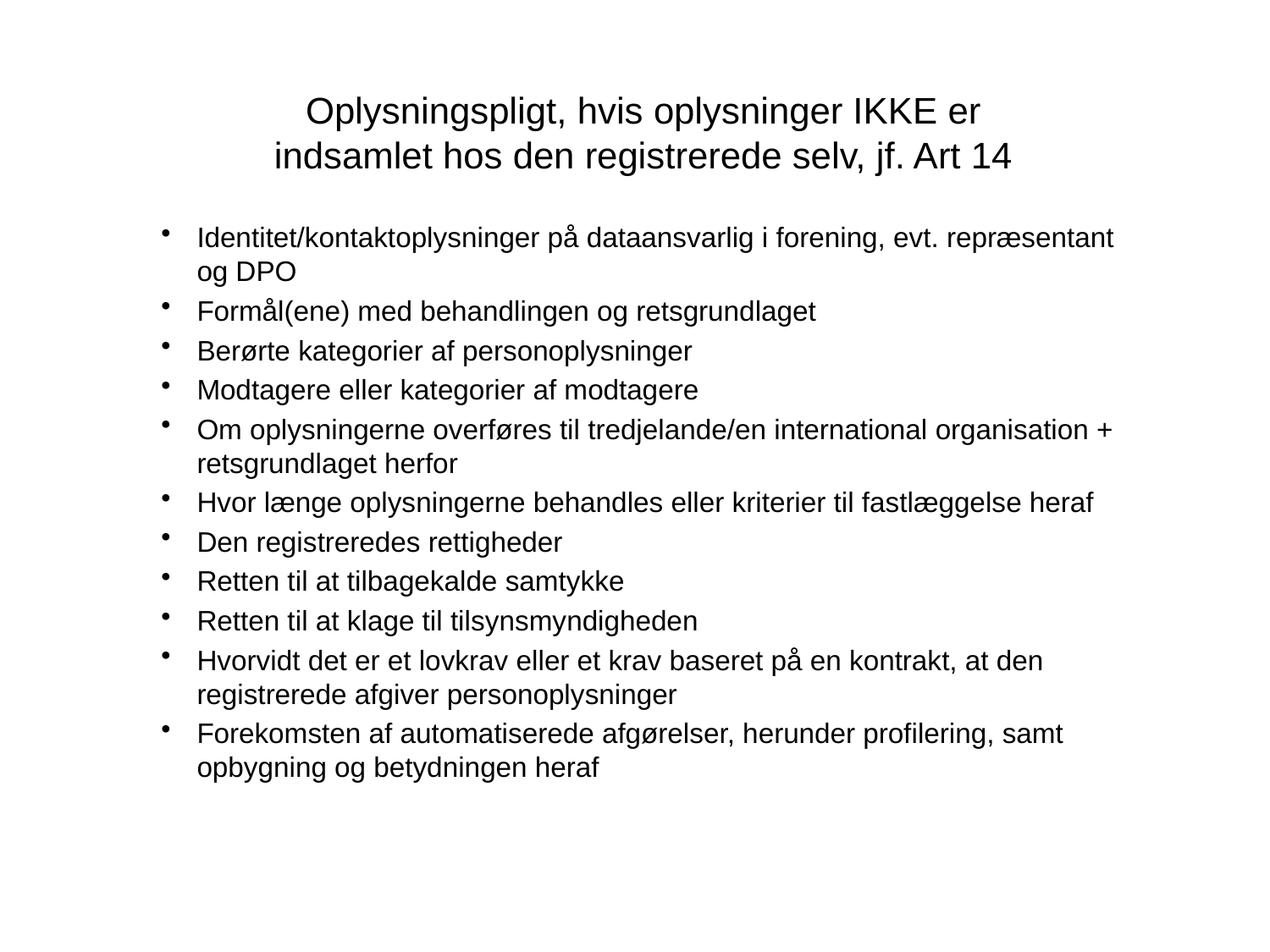

# Oplysningspligt, hvis oplysninger IKKE er indsamlet hos den registrerede selv, jf. Art 14
Identitet/kontaktoplysninger på dataansvarlig i forening, evt. repræsentant og DPO
Formål(ene) med behandlingen og retsgrundlaget
Berørte kategorier af personoplysninger
Modtagere eller kategorier af modtagere
Om oplysningerne overføres til tredjelande/en international organisation + retsgrundlaget herfor
Hvor længe oplysningerne behandles eller kriterier til fastlæggelse heraf
Den registreredes rettigheder
Retten til at tilbagekalde samtykke
Retten til at klage til tilsynsmyndigheden
Hvorvidt det er et lovkrav eller et krav baseret på en kontrakt, at den registrerede afgiver personoplysninger
Forekomsten af automatiserede afgørelser, herunder profilering, samt opbygning og betydningen heraf